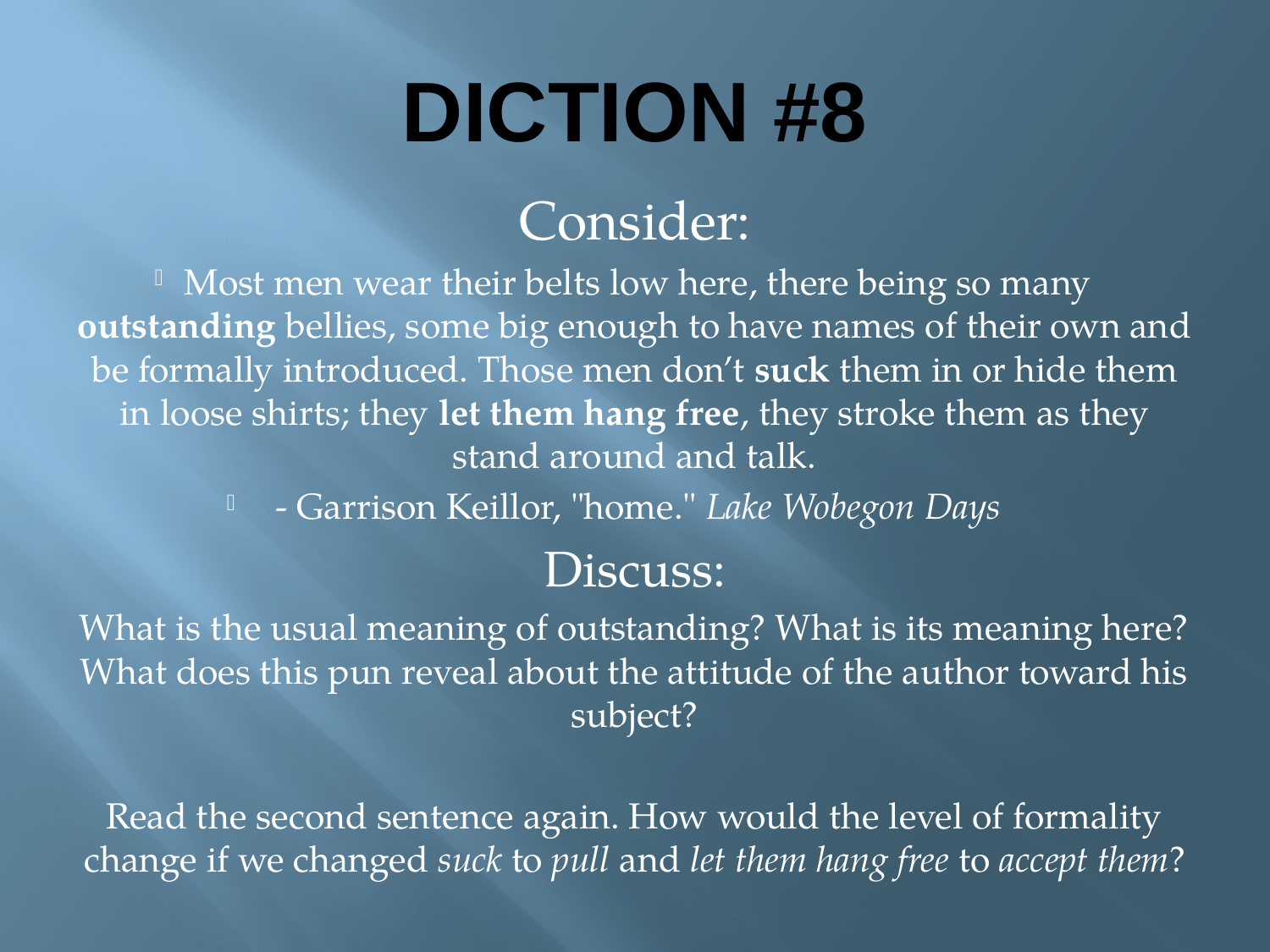

# Diction #8
Consider:
Most men wear their belts low here, there being so many outstanding bellies, some big enough to have names of their own and be formally introduced. Those men don’t suck them in or hide them in loose shirts; they let them hang free, they stroke them as they stand around and talk.
- Garrison Keillor, "home." Lake Wobegon Days
Discuss:
What is the usual meaning of outstanding? What is its meaning here? What does this pun reveal about the attitude of the author toward his subject?

Read the second sentence again. How would the level of formality change if we changed suck to pull and let them hang free to accept them?